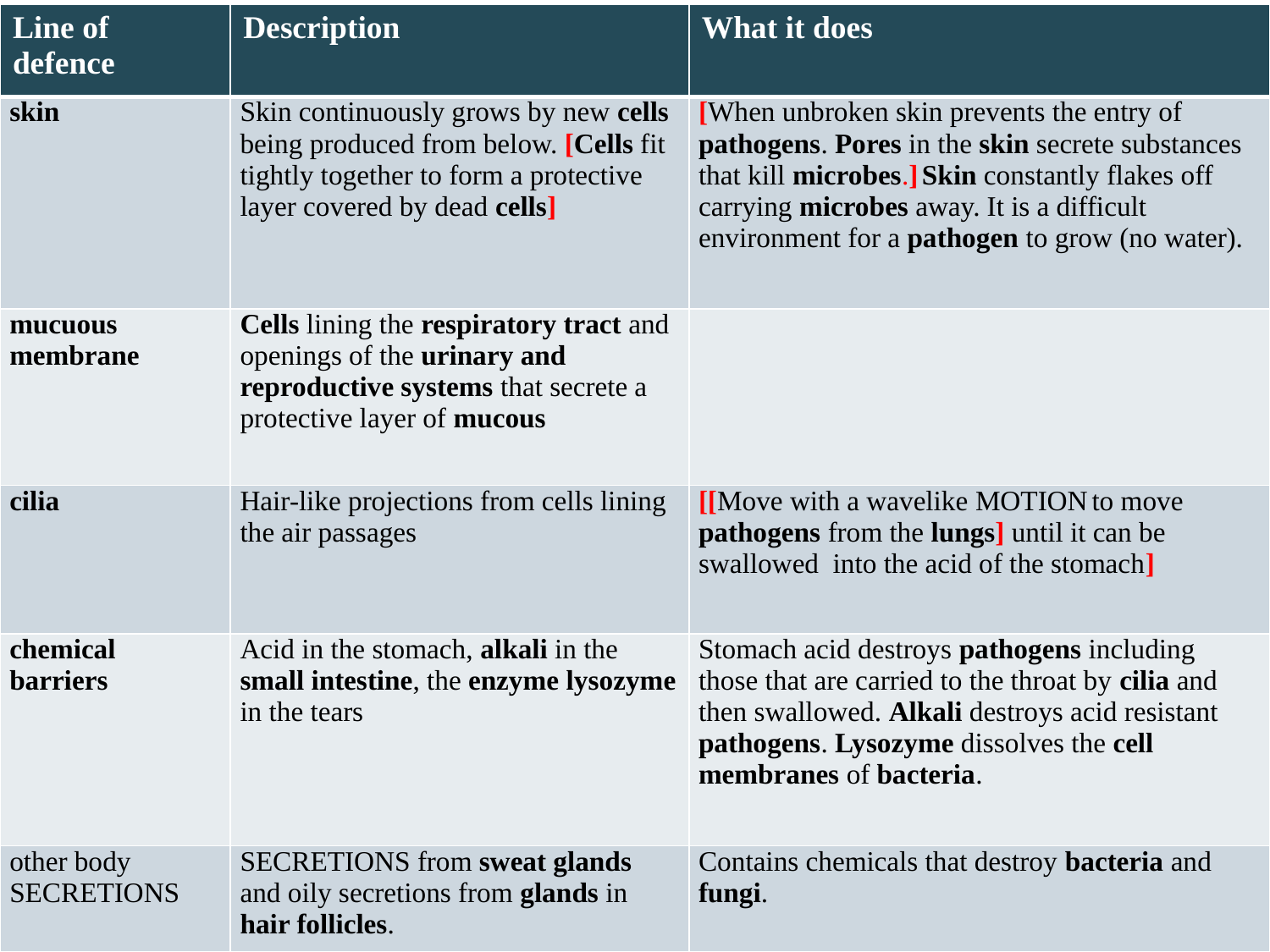

| Line of defence | Description | What it does |
| --- | --- | --- |
| skin | Skin continuously grows by new cells being produced from below. [Cells fit tightly together to form a protective layer covered by dead cells] | [When unbroken skin prevents the entry of pathogens. Pores in the skin secrete substances that kill microbes.] Skin constantly flakes off carrying microbes away. It is a difficult environment for a pathogen to grow (no water). |
| mucuous membrane | Cells lining the respiratory tract and openings of the urinary and reproductive systems that secrete a protective layer of mucous |  |
| cilia | Hair-like projections from cells lining the air passages | [[Move with a wavelike motion to move pathogens from the lungs] until it can be swallowed into the acid of the stomach] |
| chemical barriers | Acid in the stomach, alkali in the small intestine, the enzyme lysozyme in the tears | Stomach acid destroys pathogens including those that are carried to the throat by cilia and then swallowed. Alkali destroys acid resistant pathogens. Lysozyme dissolves the cell membranes of bacteria. |
| other body secretions | Secretions from sweat glands and oily secretions from glands in hair follicles. | Contains chemicals that destroy bacteria and fungi. |
#

www.legitimationcodetheory.com
86